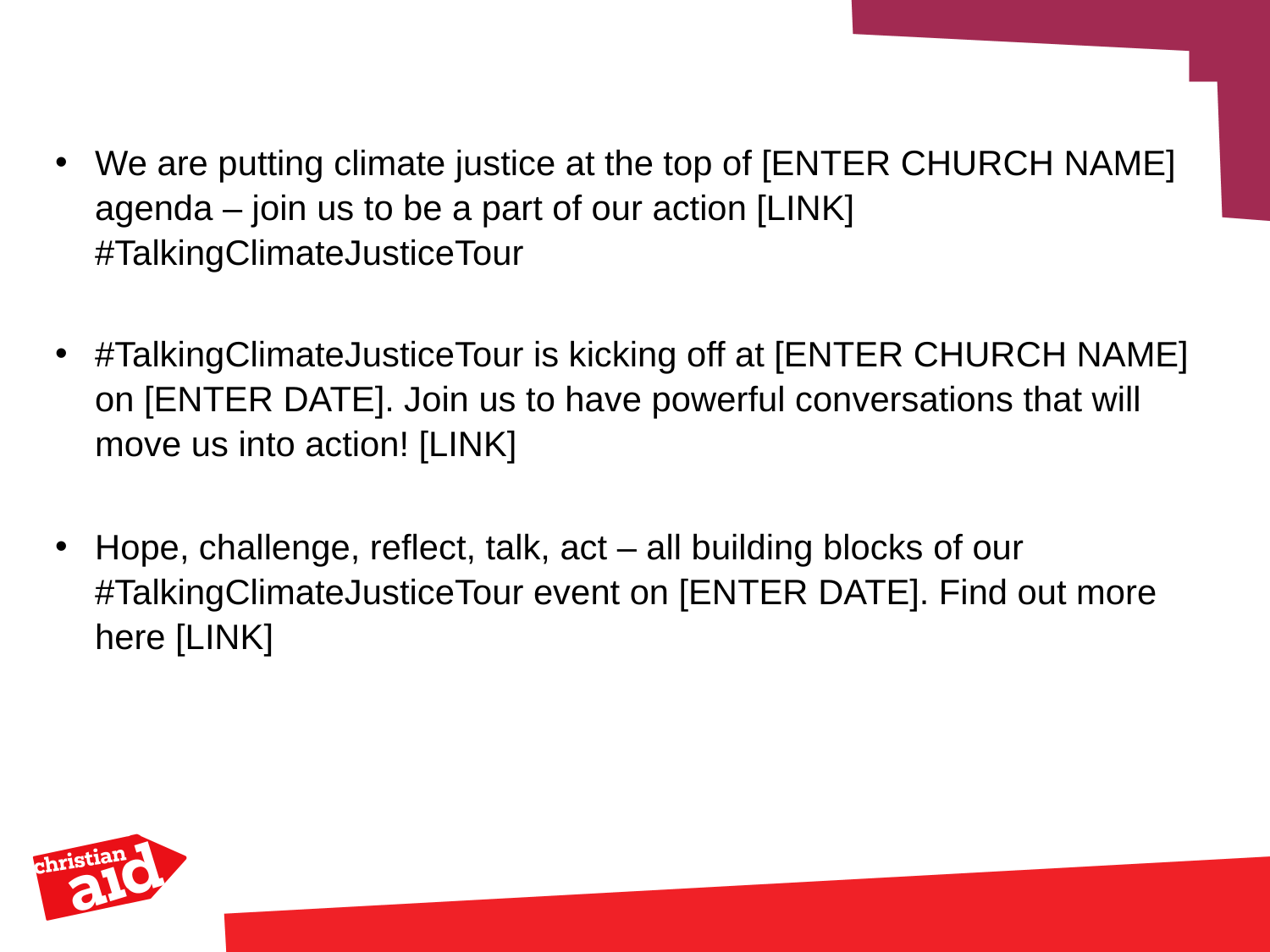

We are putting climate justice at the top of [ENTER CHURCH NAME] agenda – join us to be a part of our action [LINK] #TalkingClimateJusticeTour
#TalkingClimateJusticeTour is kicking off at [ENTER CHURCH NAME] on [ENTER DATE]. Join us to have powerful conversations that will move us into action! [LINK]
Hope, challenge, reflect, talk, act – all building blocks of our #TalkingClimateJusticeTour event on [ENTER DATE]. Find out more here [LINK]